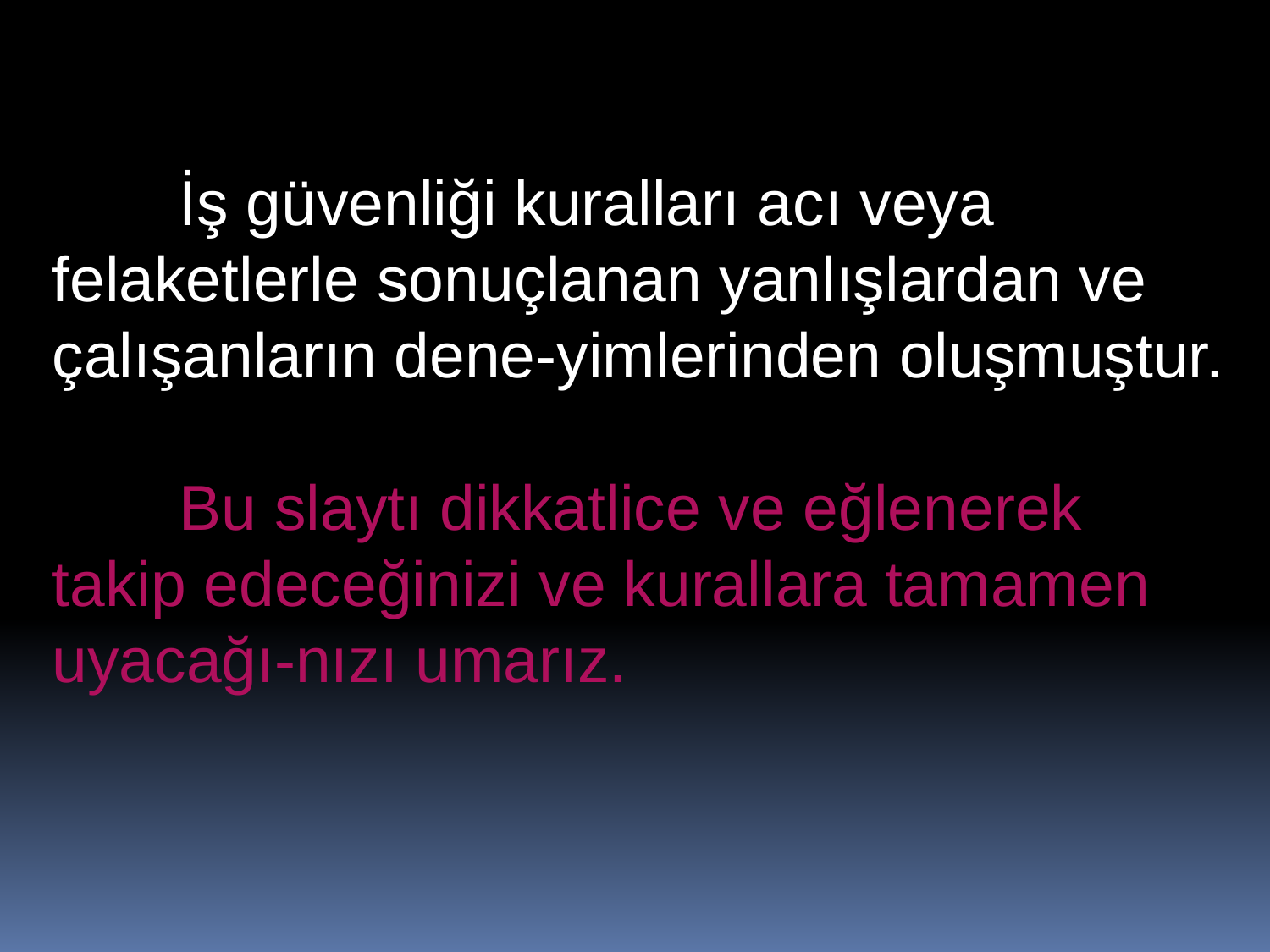

İş güvenliği kuralları acı veya felaketlerle sonuçlanan yanlışlardan ve çalışanların dene-yimlerinden oluşmuştur.

	Bu slaytı dikkatlice ve eğlenerek takip edeceğinizi ve kurallara tamamen uyacağı-nızı umarız.